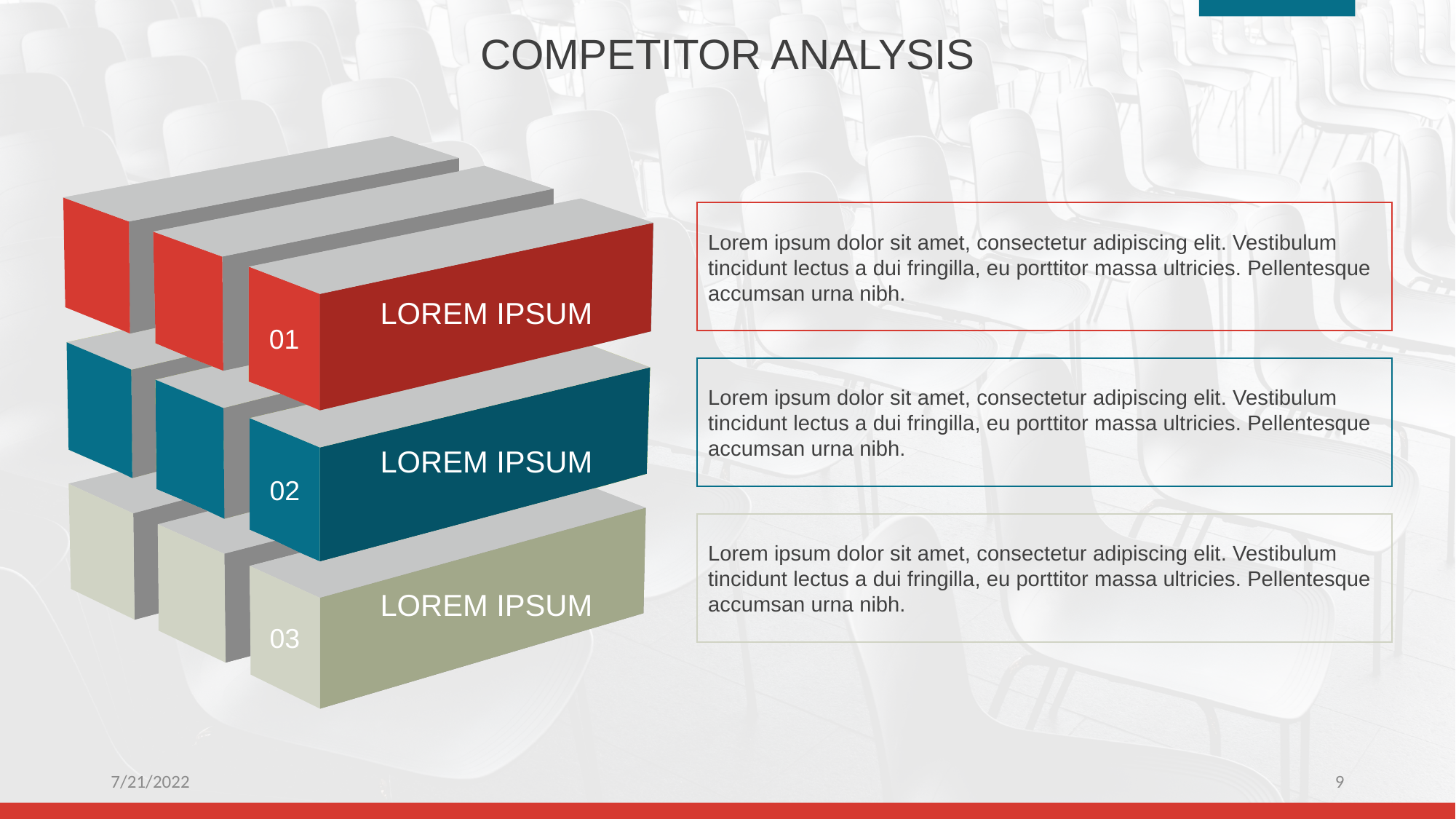

COMPETITOR ANALYSIS

Lorem ipsum dolor sit amet, consectetur adipiscing elit. Vestibulum tincidunt lectus a dui fringilla, eu porttitor massa ultricies. Pellentesque accumsan urna nibh.

01
LOREM IPSUM

Lorem ipsum dolor sit amet, consectetur adipiscing elit. Vestibulum tincidunt lectus a dui fringilla, eu porttitor massa ultricies. Pellentesque accumsan urna nibh.

02
LOREM IPSUM

Lorem ipsum dolor sit amet, consectetur adipiscing elit. Vestibulum tincidunt lectus a dui fringilla, eu porttitor massa ultricies. Pellentesque accumsan urna nibh.

03
LOREM IPSUM
7/21/2022
9